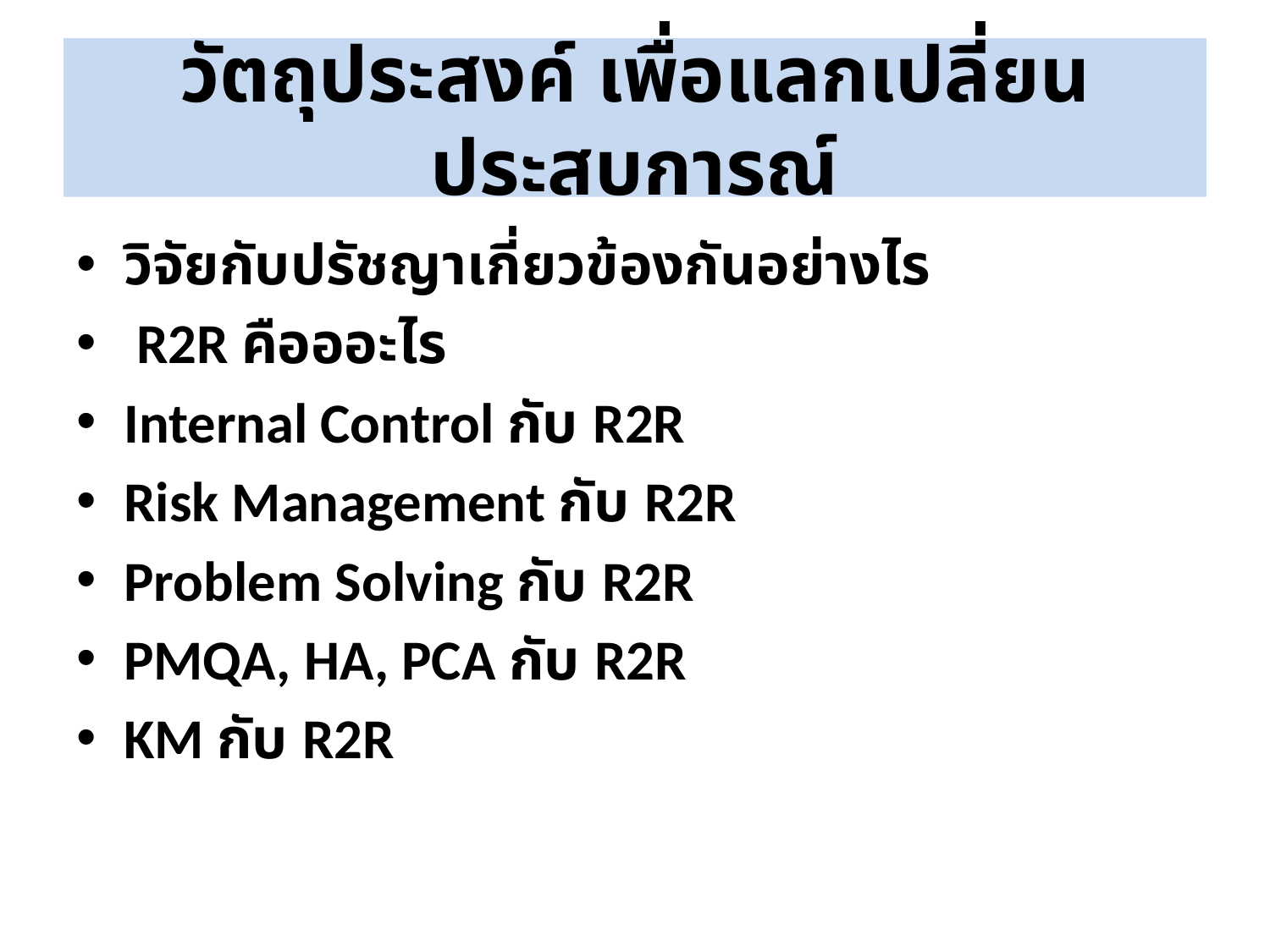

# วัตถุประสงค์ เพื่อแลกเปลี่ยนประสบการณ์
วิจัยกับปรัชญาเกี่ยวข้องกันอย่างไร
 R2R คือออะไร
Internal Control กับ R2R
Risk Management กับ R2R
Problem Solving กับ R2R
PMQA, HA, PCA กับ R2R
KM กับ R2R